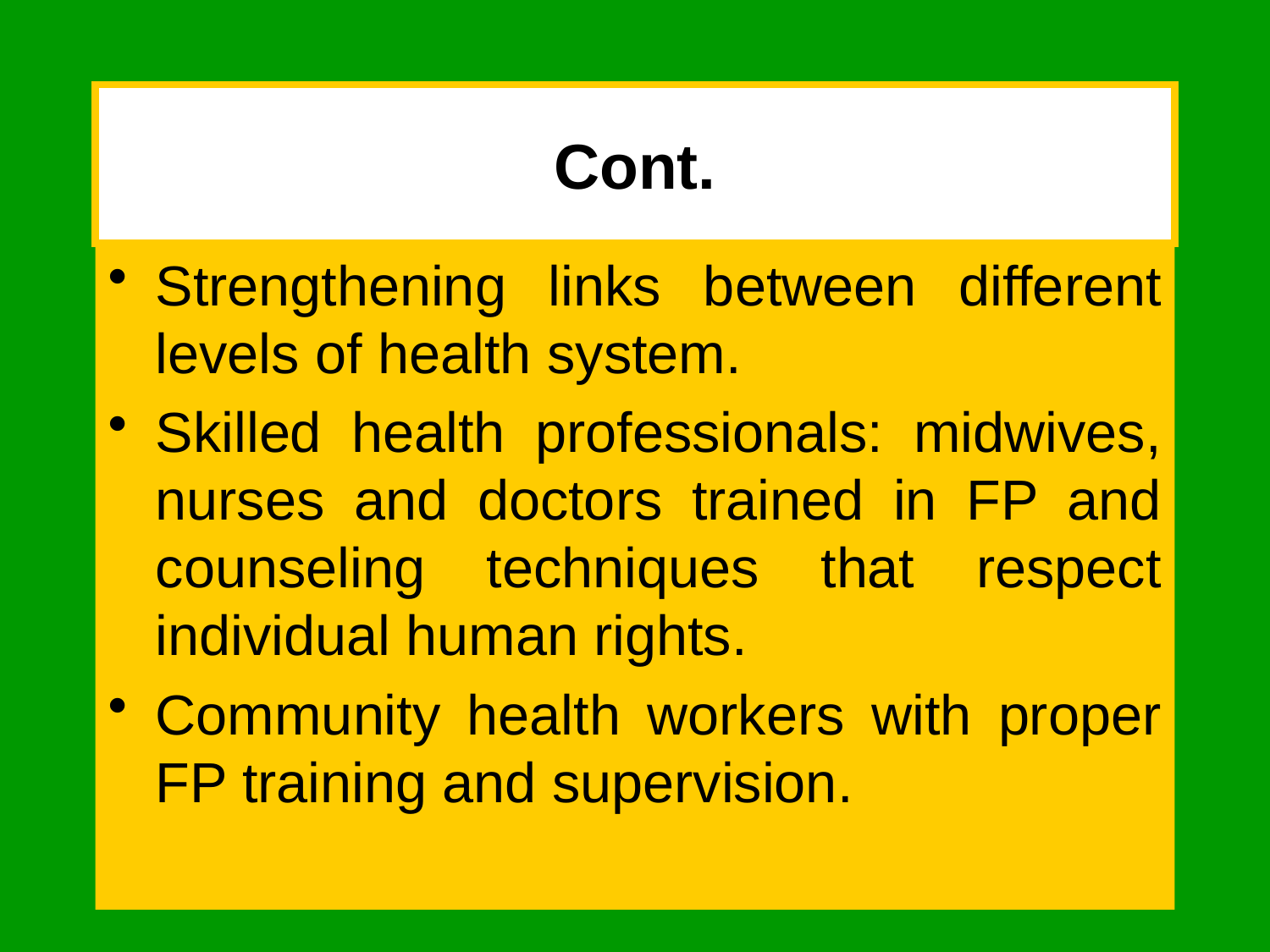

# Cont.
Strengthening links between different levels of health system.
Skilled health professionals: midwives, nurses and doctors trained in FP and counseling techniques that respect individual human rights.
Community health workers with proper FP training and supervision.